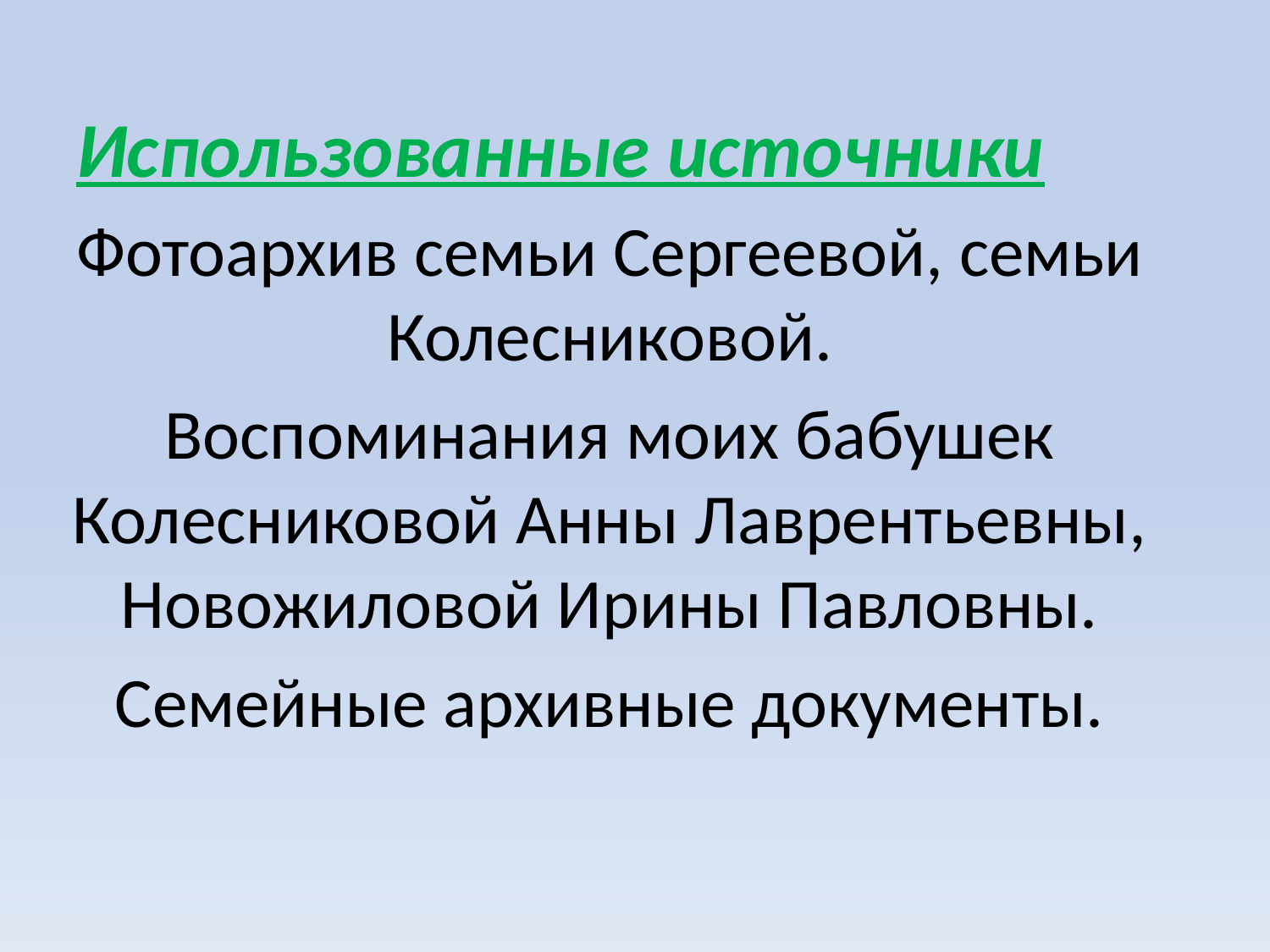

# Использованные источники

Фотоархив семьи Сергеевой, семьи Колесниковой.
Воспоминания моих бабушек Колесниковой Анны Лаврентьевны, Новожиловой Ирины Павловны.
Семейные архивные документы.